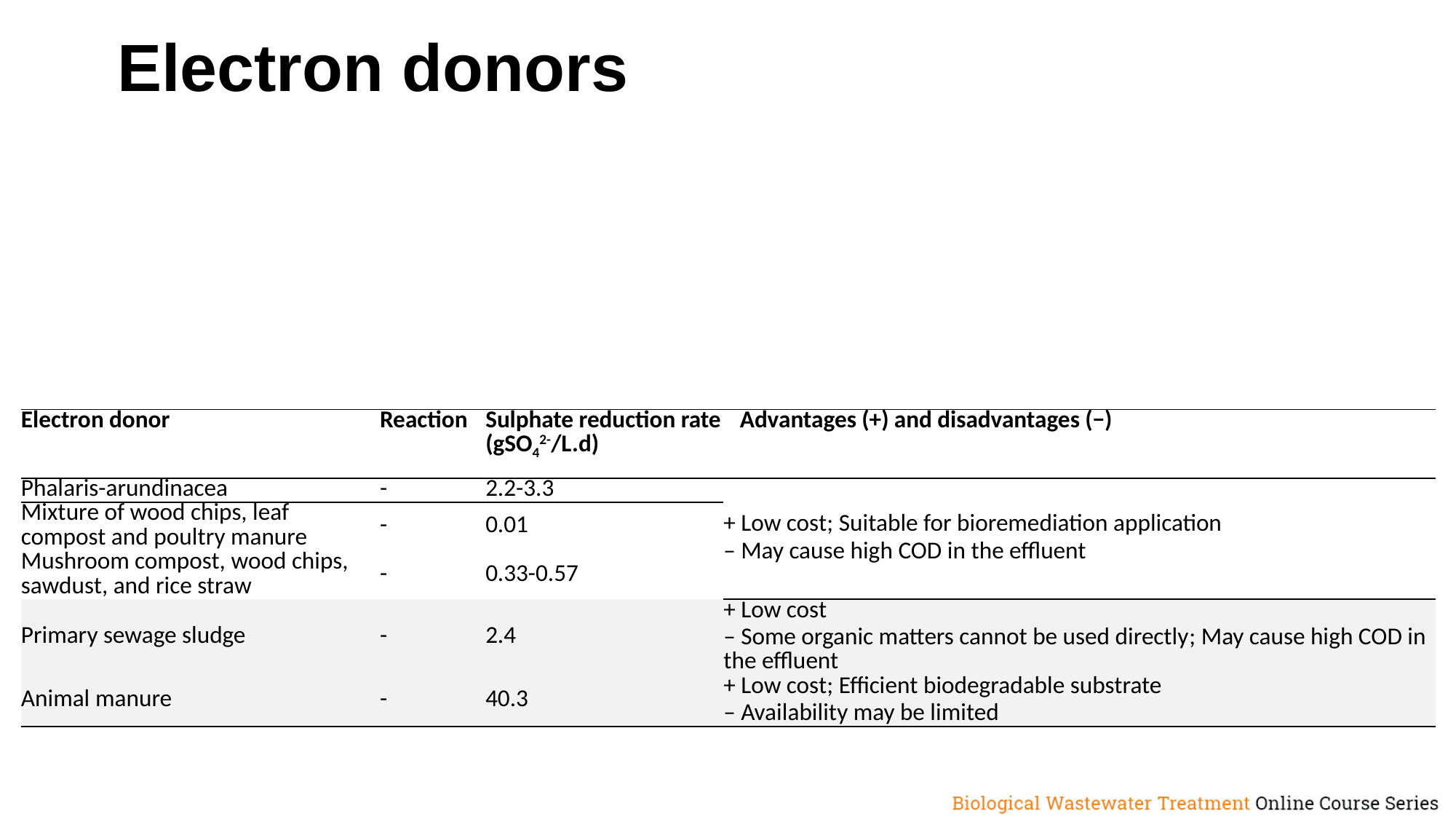

# Electron donors
| Electron donor | Reaction | Sulphate reduction rate (gSO42-/L.d) | Advantages (+) and disadvantages (−) |
| --- | --- | --- | --- |
| Phalaris-arundinacea | - | 2.2-3.3 | + Low cost; Suitable for bioremediation application – May cause high COD in the effluent |
| Mixture of wood chips, leaf compost and poultry manure | - | 0.01 |  |
| Mushroom compost, wood chips, sawdust, and rice straw | - | 0.33-0.57 |  |
| Primary sewage sludge | - | 2.4 | + Low cost – Some organic matters cannot be used directly; May cause high COD in the effluent |
| Animal manure | - | 40.3 | + Low cost; Efficient biodegradable substrate – Availability may be limited |